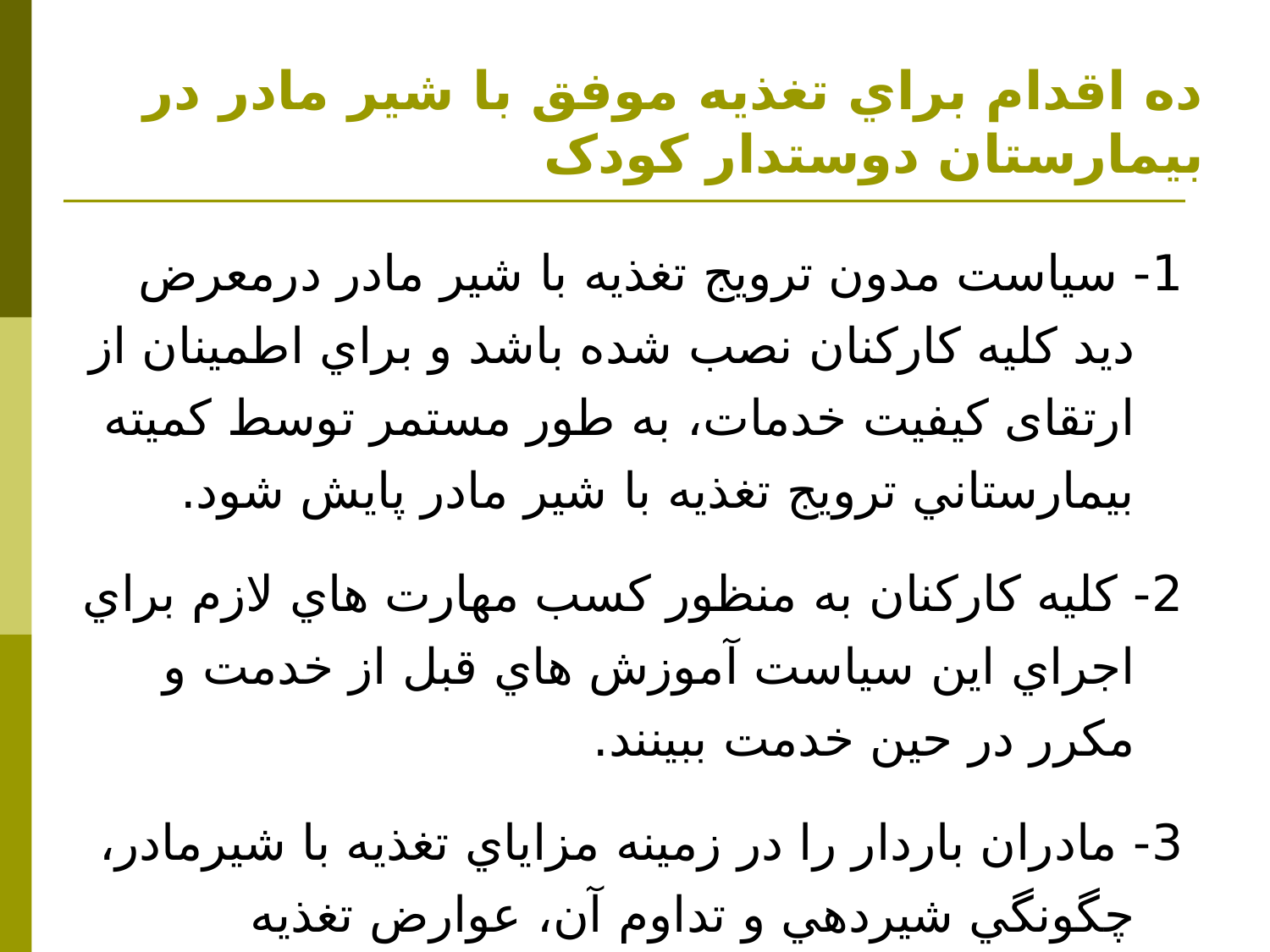

# ده اقدام براي تغذیه موفق با شیر مادر در بيمارستان دوستدار کودک
1- سياست مدون ترويج تغذيه با شير مادر درمعرض ديد كليه كاركنان نصب شده باشد و براي اطمينان از ارتقای كيفيت خدمات، به طور مستمر توسط كميته بيمارستاني ترويج تغذيه با شير مادر پايش شود.
2- كليه كاركنان به منظور كسب مهارت هاي لازم براي اجراي اين سياست آموزش هاي قبل از خدمت و مكرر در حين خدمت ببينند.
3- مادران باردار را در زمينه مزاياي تغذيه با شيرمادر، چگونگي شيردهي و تداوم آن، عوارض تغذيه مصنوعي و بطري و گول زنك آموزش دهند.